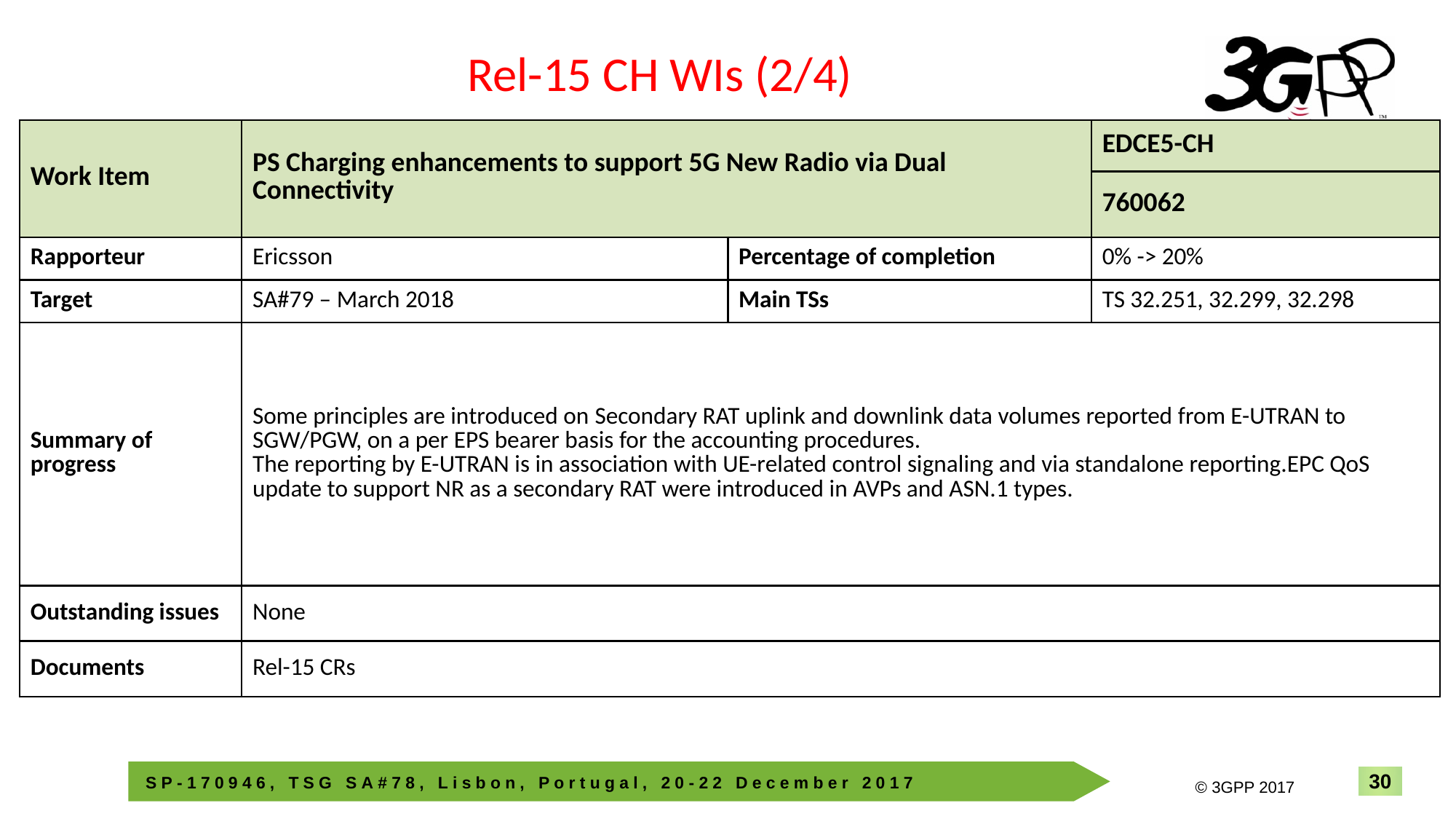

Rel-15 CH WIs (2/4)
| Work Item | PS Charging enhancements to support 5G New Radio via Dual Connectivity |  | EDCE5-CH |
| --- | --- | --- | --- |
|  |  |  | 760062 |
| Rapporteur | Ericsson | Percentage of completion | 0% -> 20% |
| Target | SA#79 – March 2018 | Main TSs | TS 32.251, 32.299, 32.298 |
| Summary of progress | Some principles are introduced on Secondary RAT uplink and downlink data volumes reported from E-UTRAN to SGW/PGW, on a per EPS bearer basis for the accounting procedures. The reporting by E-UTRAN is in association with UE-related control signaling and via standalone reporting.EPC QoS update to support NR as a secondary RAT were introduced in AVPs and ASN.1 types. |  |  |
| Outstanding issues | None |  |  |
| Documents | Rel-15 CRs |  |  |